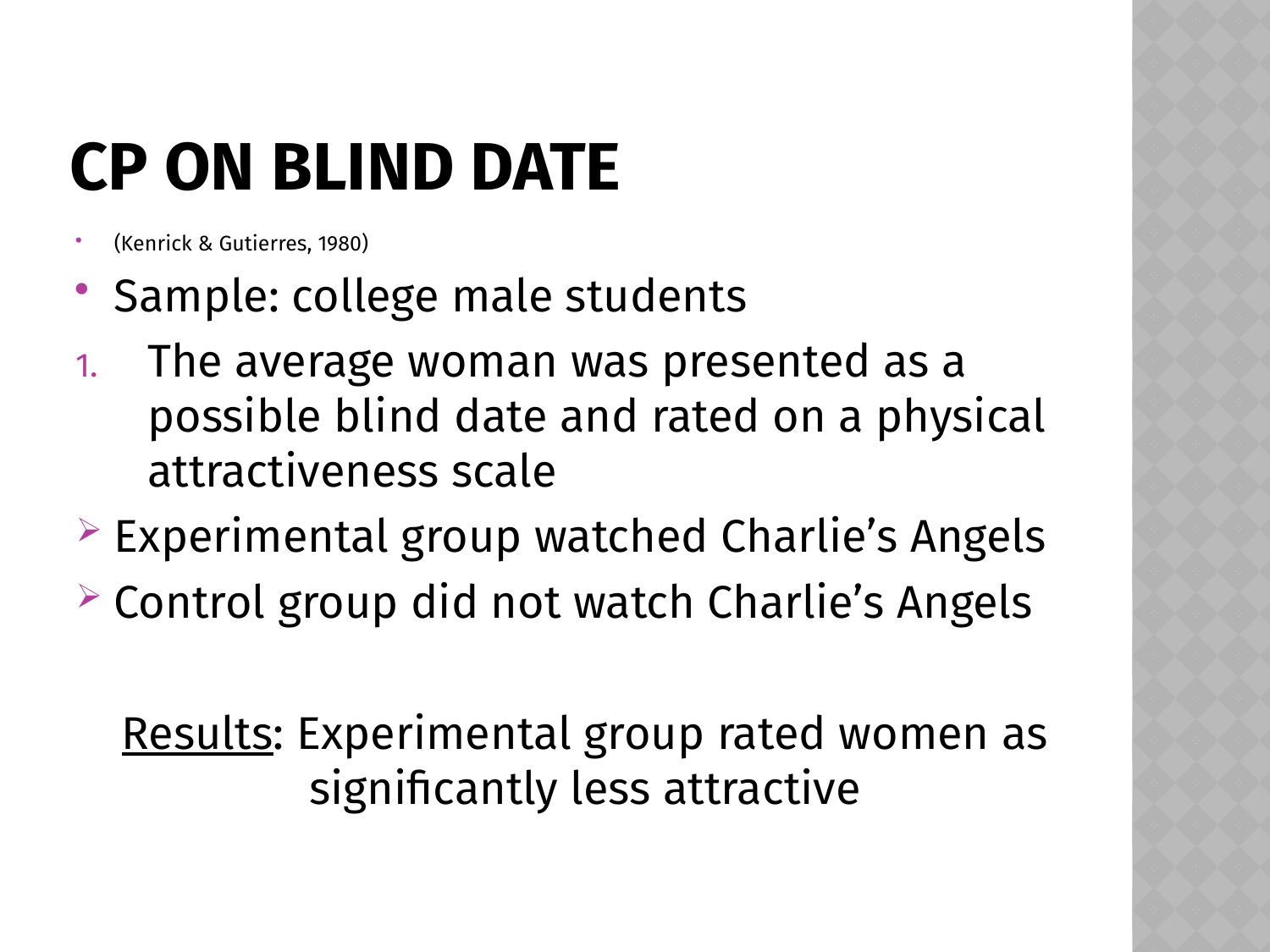

# CP ON BLIND DATE
(Kenrick & Gutierres, 1980)
Sample: college male students
The average woman was presented as a possible blind date and rated on a physical attractiveness scale
Experimental group watched Charlie’s Angels
Control group did not watch Charlie’s Angels

	Results: Experimental group rated women as significantly less attractive